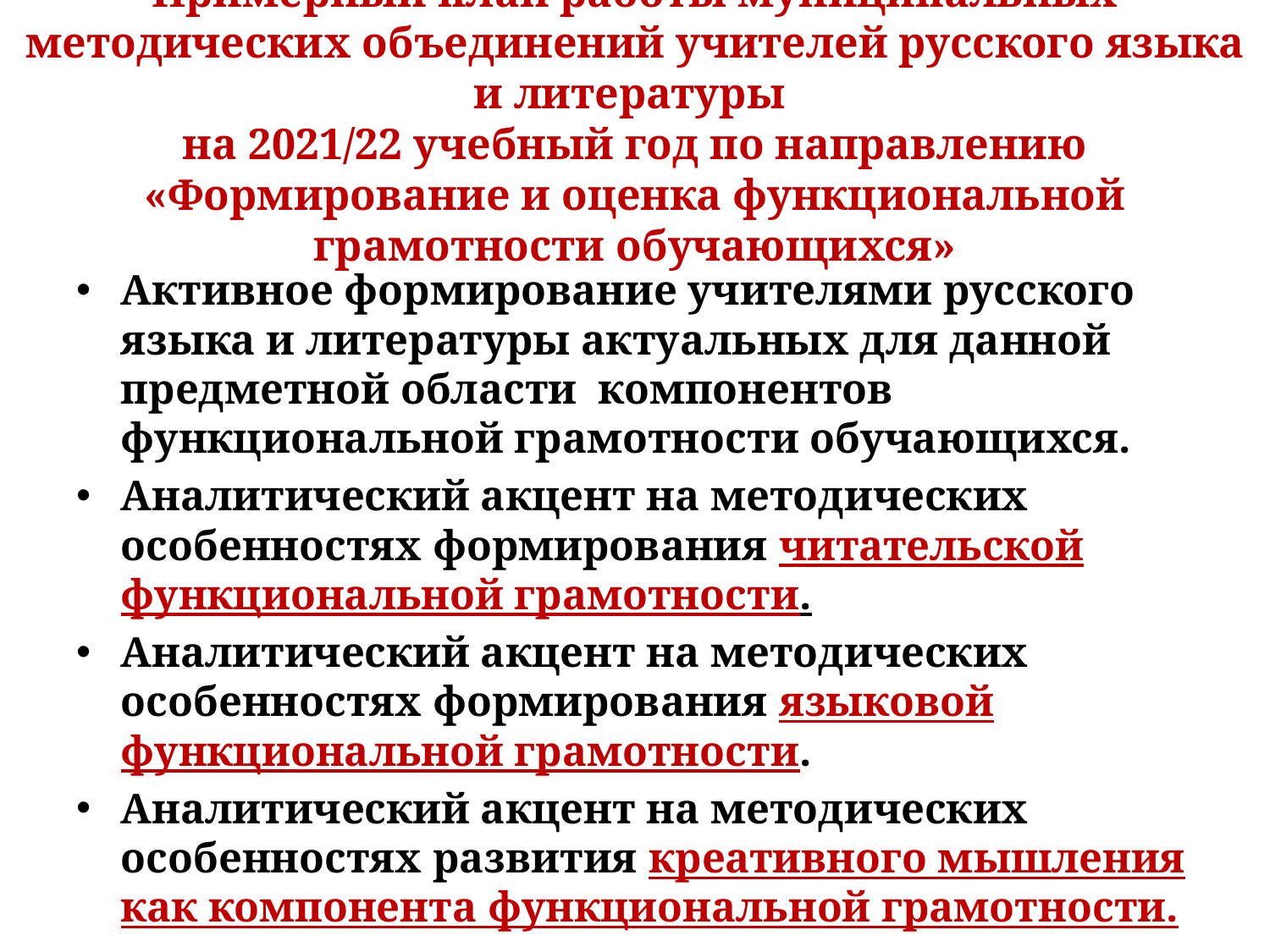

# Примерный план работы муниципальных методических объединений учителей русского языка и литературы на 2021/22 учебный год по направлению «Формирование и оценка функциональной грамотности обучающихся»
Активное формирование учителями русского языка и литературы актуальных для данной предметной области  компонентов функциональной грамотности обучающихся.
Аналитический акцент на методических особенностях формирования читательской функциональной грамотности.
Аналитический акцент на методических особенностях формирования языковой функциональной грамотности.
Аналитический акцент на методических особенностях развития креативного мышления как компонента функциональной грамотности.